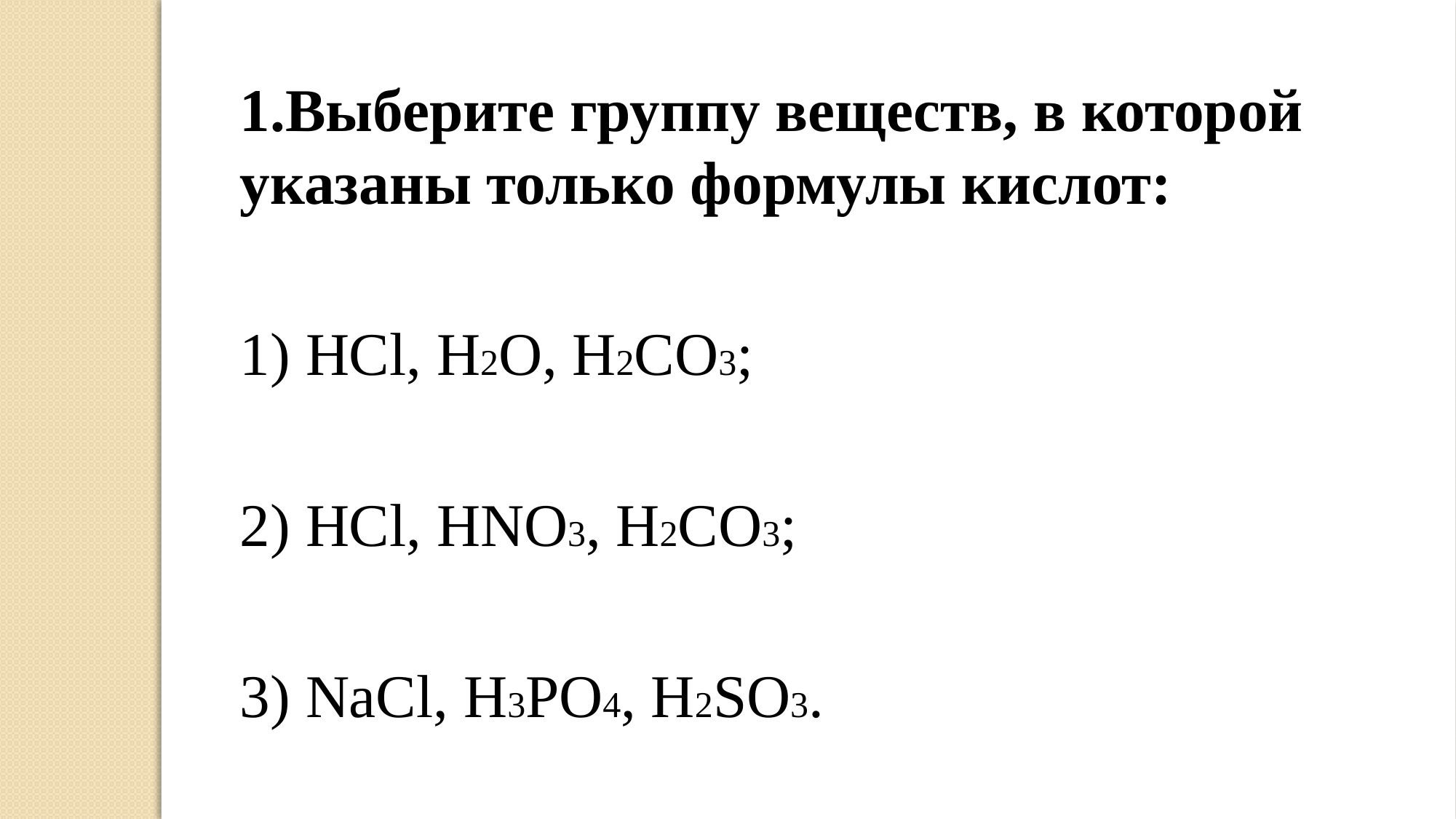

1.Выберите группу веществ, в которой указаны только формулы кислот:

1) HCl, H2O, H2CO3;

2) HCl, HNO3, H2CO3;

3) NaCl, H3PO4, H2SO3.